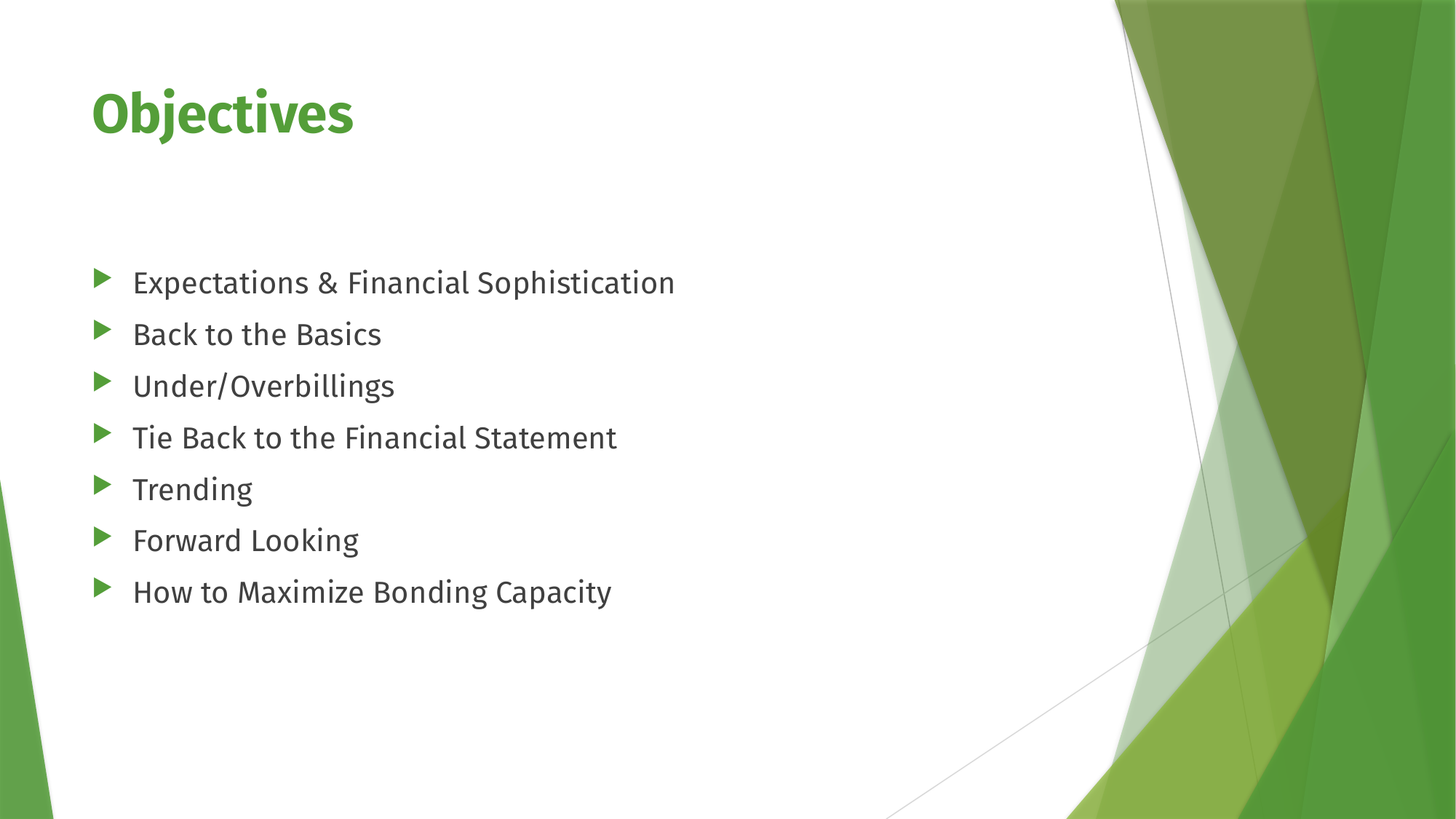

# Objectives
Expectations & Financial Sophistication
Back to the Basics
Under/Overbillings
Tie Back to the Financial Statement
Trending
Forward Looking
How to Maximize Bonding Capacity